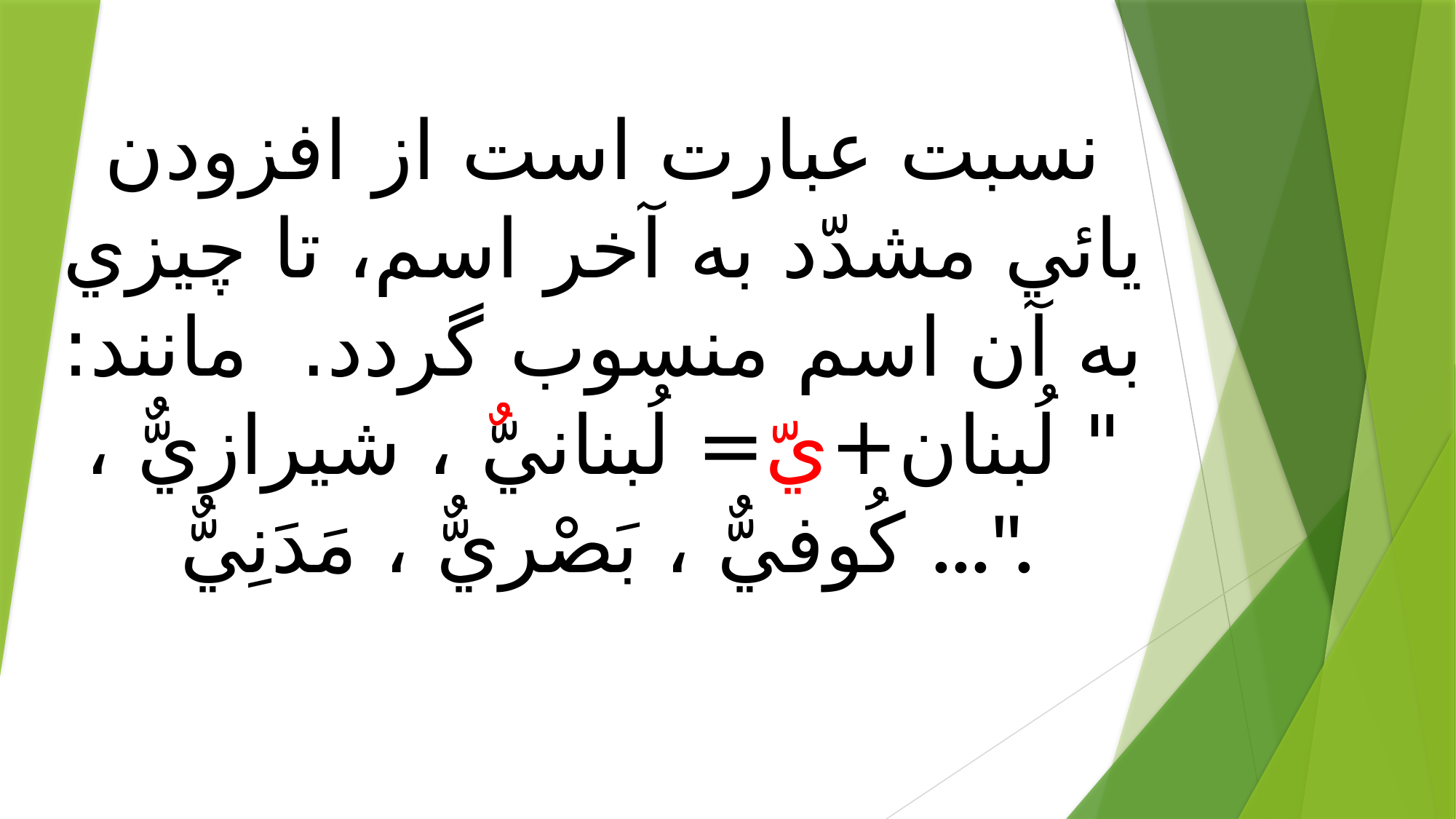

نسبت عبارت است از افزودن يائي مشدّد به آخر اسم، تا چيزي به آن اسم منسوب گردد.  مانند: " لُبنان+يّ= لُبنانيٌّ ، شيرازيٌّ ، كُوفيٌّ ، بَصْريٌّ ، مَدَنِيٌّ ...".